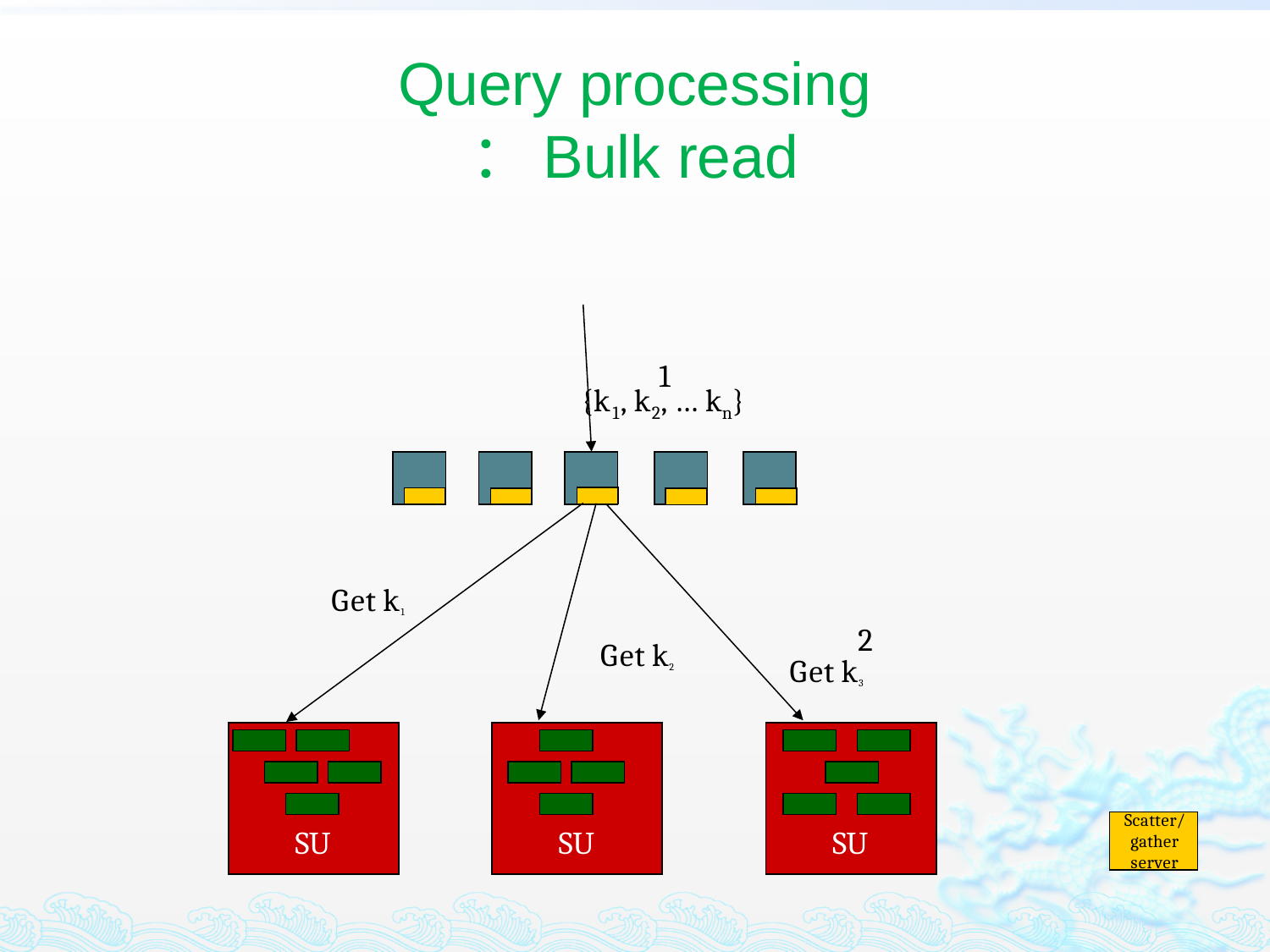

# Query processing ：Bulk read

1
{k1, k2, … kn}

Get k1
2
Get k2
Get k3

Scatter/
gather server

SU
SU
SU